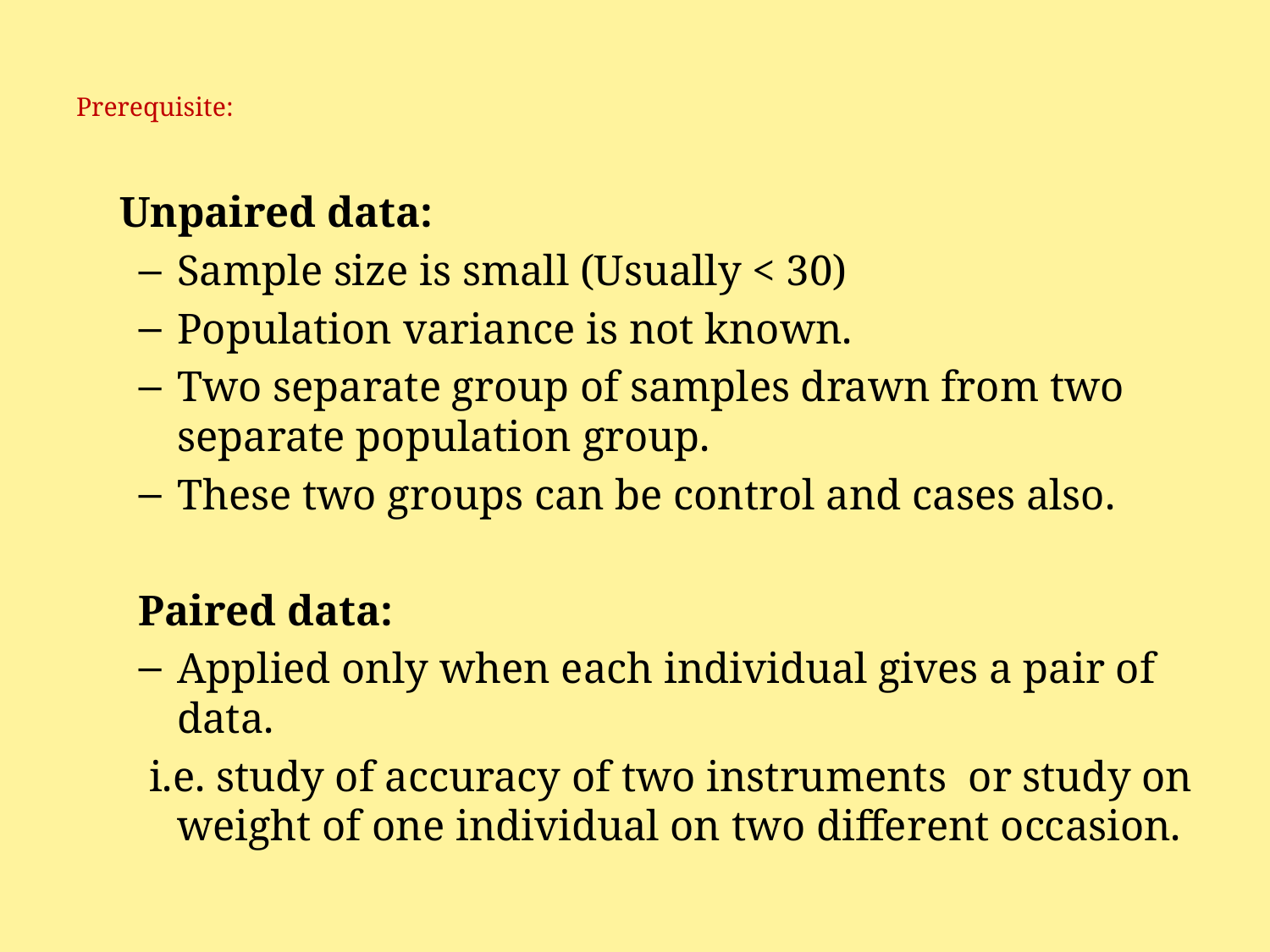

# Prerequisite:
    Unpaired data:
Sample size is small (Usually < 30)
Population variance is not known.
Two separate group of samples drawn from two separate population group.
These two groups can be control and cases also.

Paired data:
Applied only when each individual gives a pair of data.
 i.e. study of accuracy of two instruments  or study on weight of one individual on two different occasion.